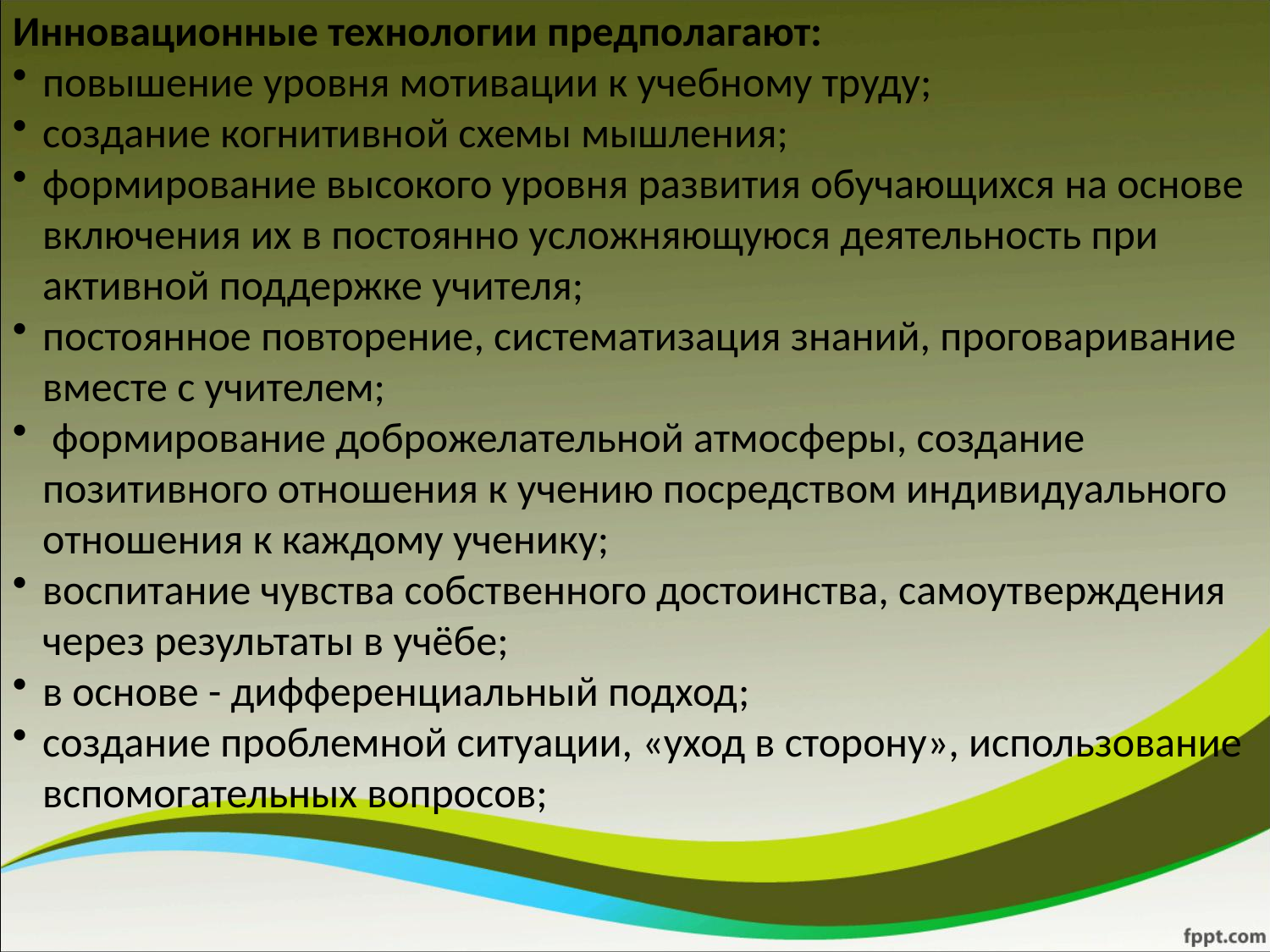

Инновационные технологии предполагают:
повышение уровня мотивации к учебному труду;
создание когнитивной схемы мышления;
формирование высокого уровня развития обучающихся на основе включения их в постоянно усложняющуюся деятельность при активной поддержке учителя;
постоянное повторение, систематизация знаний, проговаривание вместе с учителем;
 формирование доброжелательной атмосферы, создание позитивного отношения к учению посредством индивидуального отношения к каждому ученику;
воспитание чувства собственного достоинства, самоутверждения через результаты в учёбе;
в основе - дифференциальный подход;
создание проблемной ситуации, «уход в сторону», использование вспомогательных вопросов;